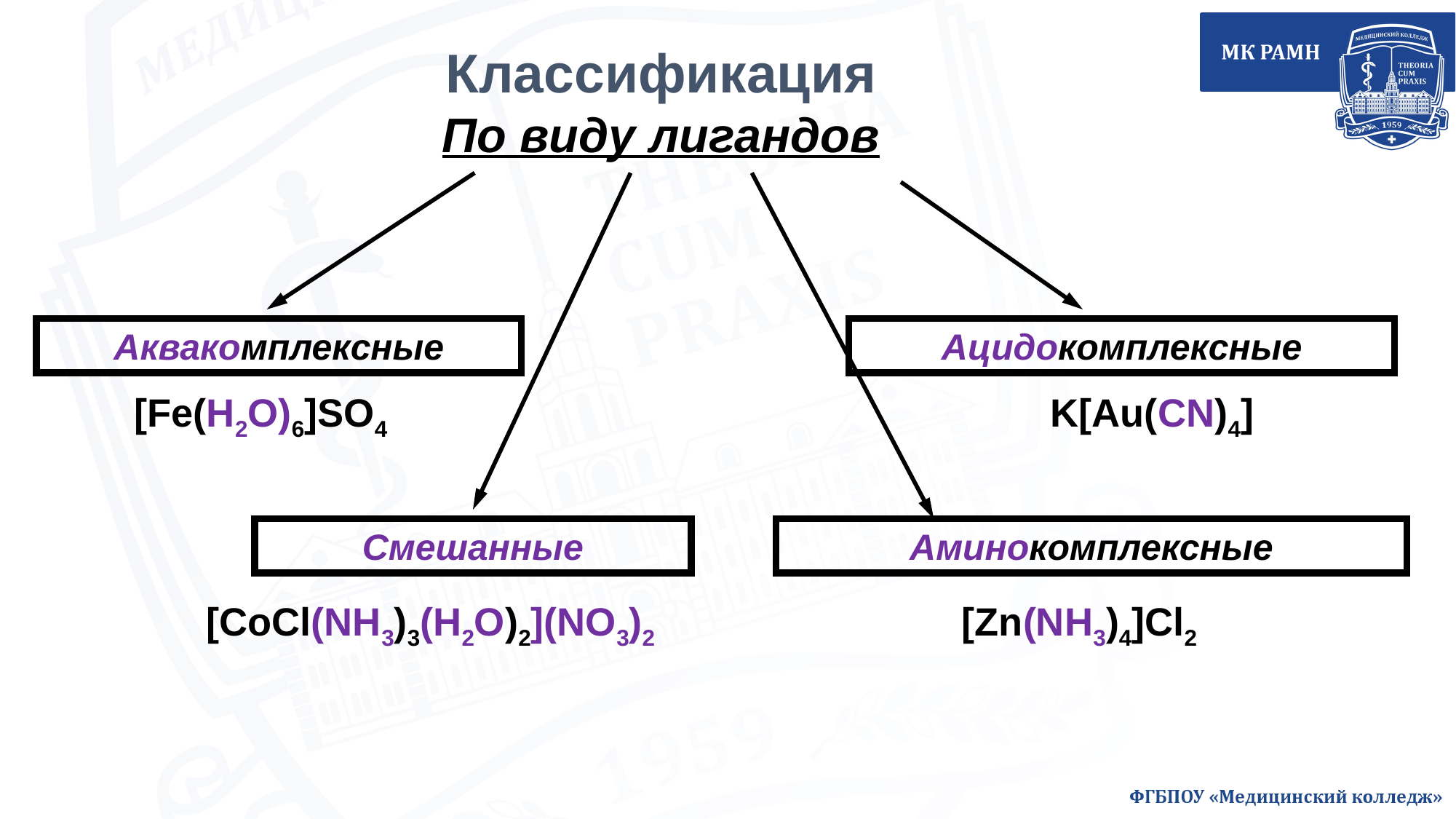

Классификация
По виду лигандов

Аквакомплексные

Смешанные

Аминокомплексные

Ацидокомплексные
[Fe(H2O)6]SO4
K[Au(CN)4]
[CoCl(NH3)3(H2O)2](NO3)2
[Zn(NH3)4]Cl2